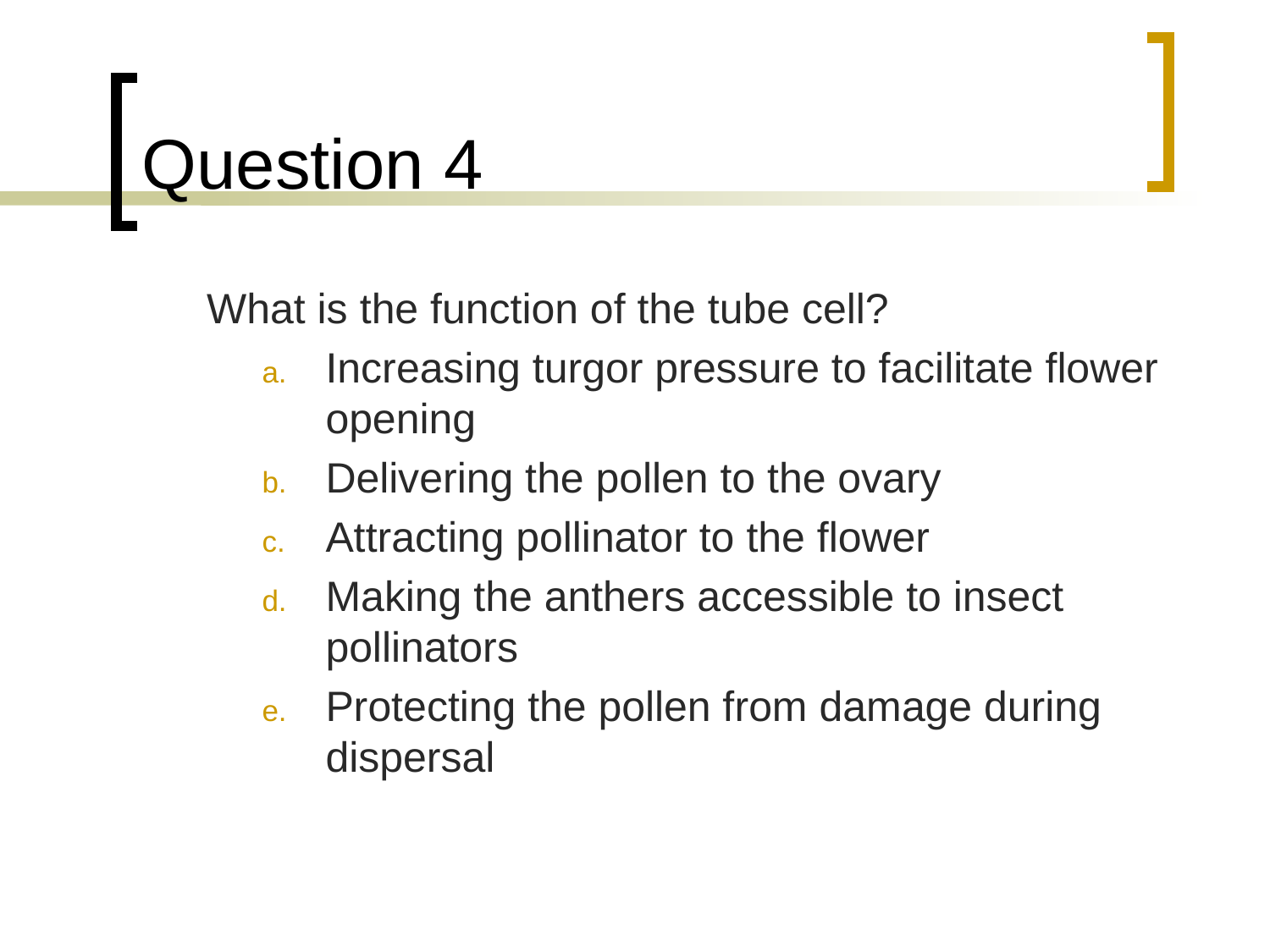

# Question 4
	What is the function of the tube cell?
Increasing turgor pressure to facilitate flower opening
Delivering the pollen to the ovary
Attracting pollinator to the flower
Making the anthers accessible to insect pollinators
Protecting the pollen from damage during dispersal